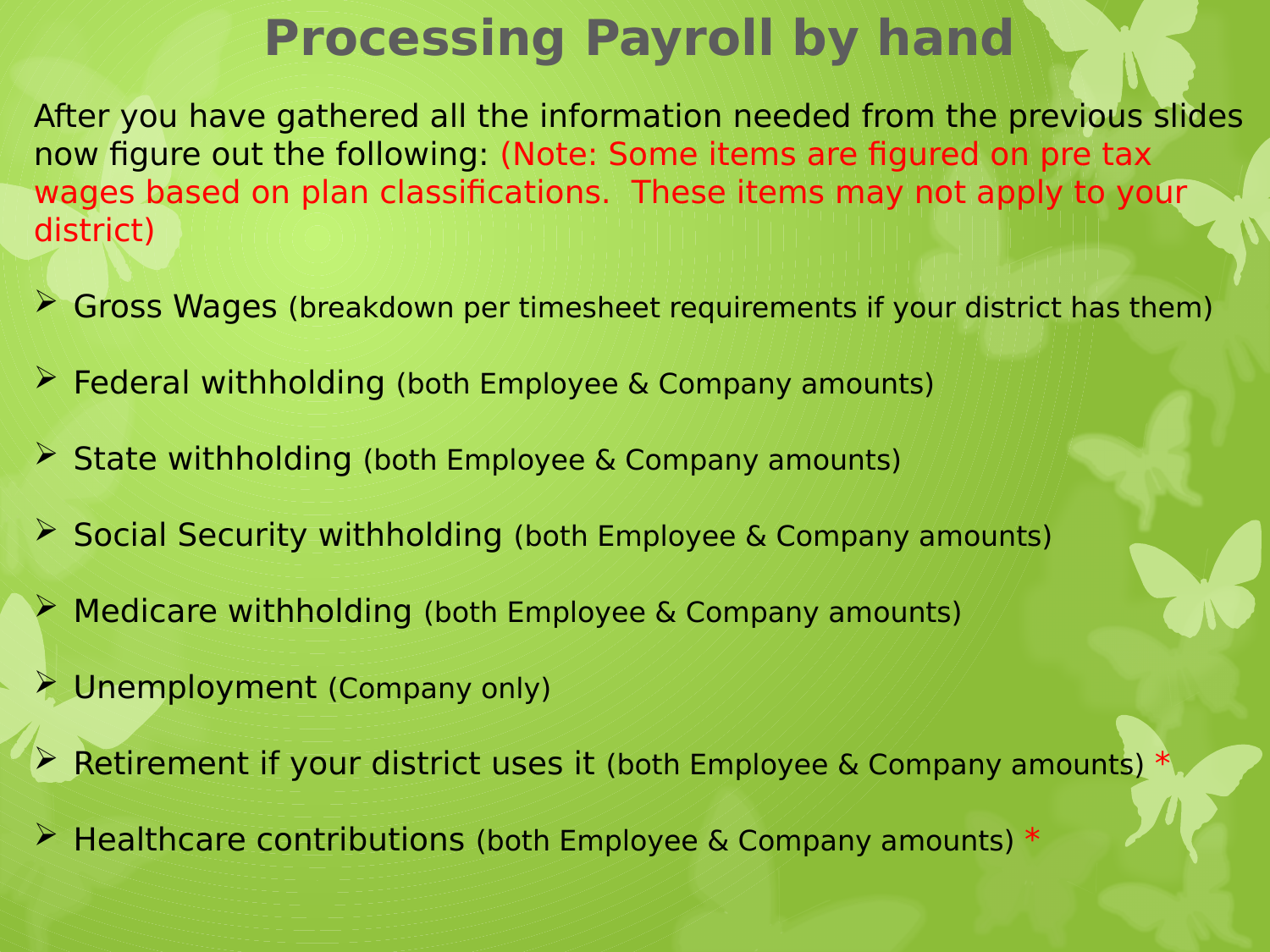

Processing Payroll by hand
After you have gathered all the information needed from the previous slides now figure out the following: (Note: Some items are figured on pre tax wages based on plan classifications.  These items may not apply to your district)

Gross Wages (breakdown per timesheet requirements if your district has them)

Federal withholding (both Employee & Company amounts)

State withholding (both Employee & Company amounts)

Social Security withholding (both Employee & Company amounts)

Medicare withholding (both Employee & Company amounts)

Unemployment (Company only)

Retirement if your district uses it (both Employee & Company amounts) *

Healthcare contributions (both Employee & Company amounts) *